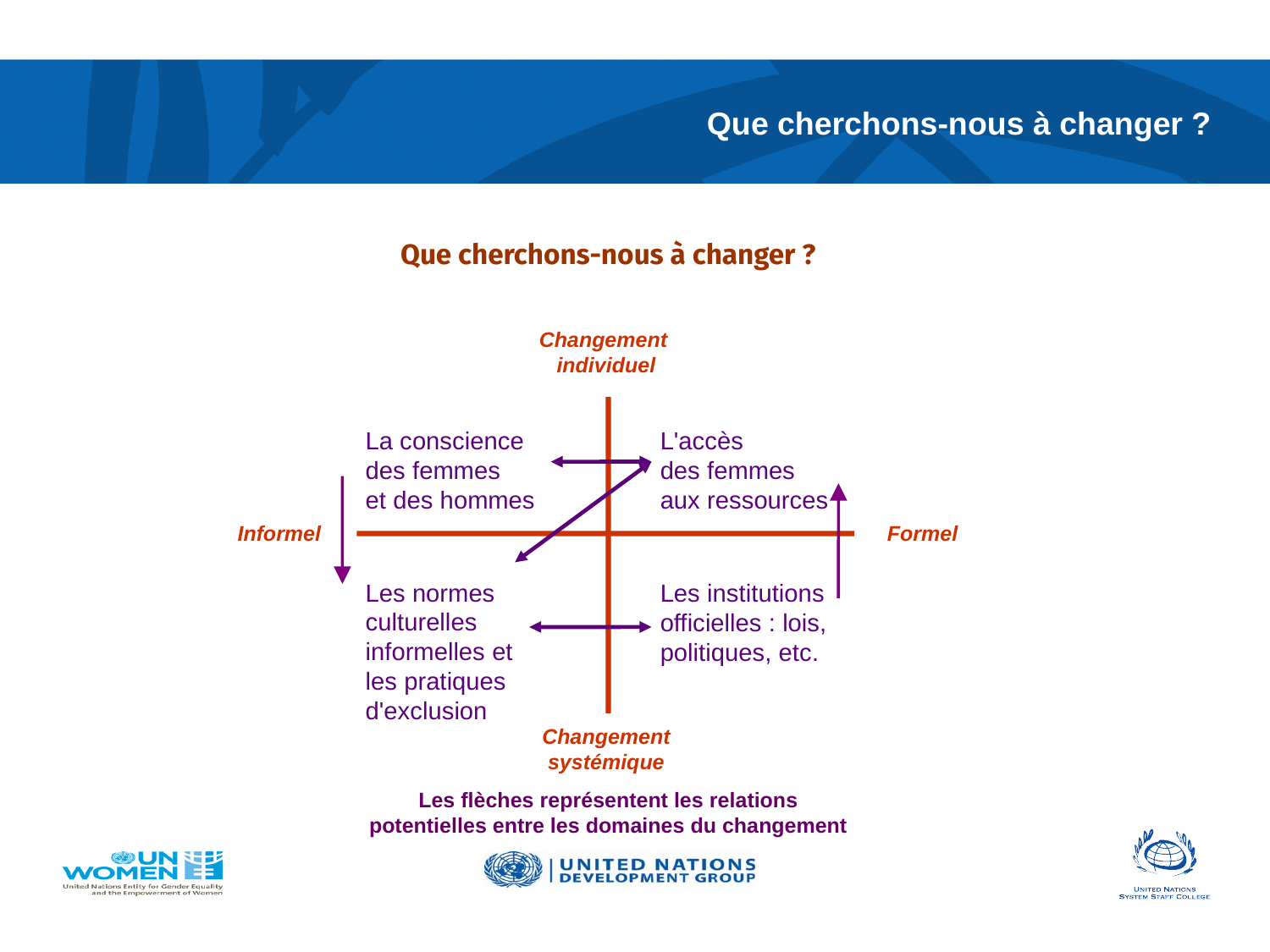

# Que cherchons-nous à changer ?

Que cherchons-nous à changer ?

Changement
individuel

La conscience
des femmes
et des hommes
L'accès
des femmes
aux ressources

Informel
  Formel

Les normes culturelles informelles et
les pratiques d'exclusion
Les institutions
officielles : lois,
politiques, etc.

Changement systémique
Les flèches représentent les relations potentielles entre les domaines du changement